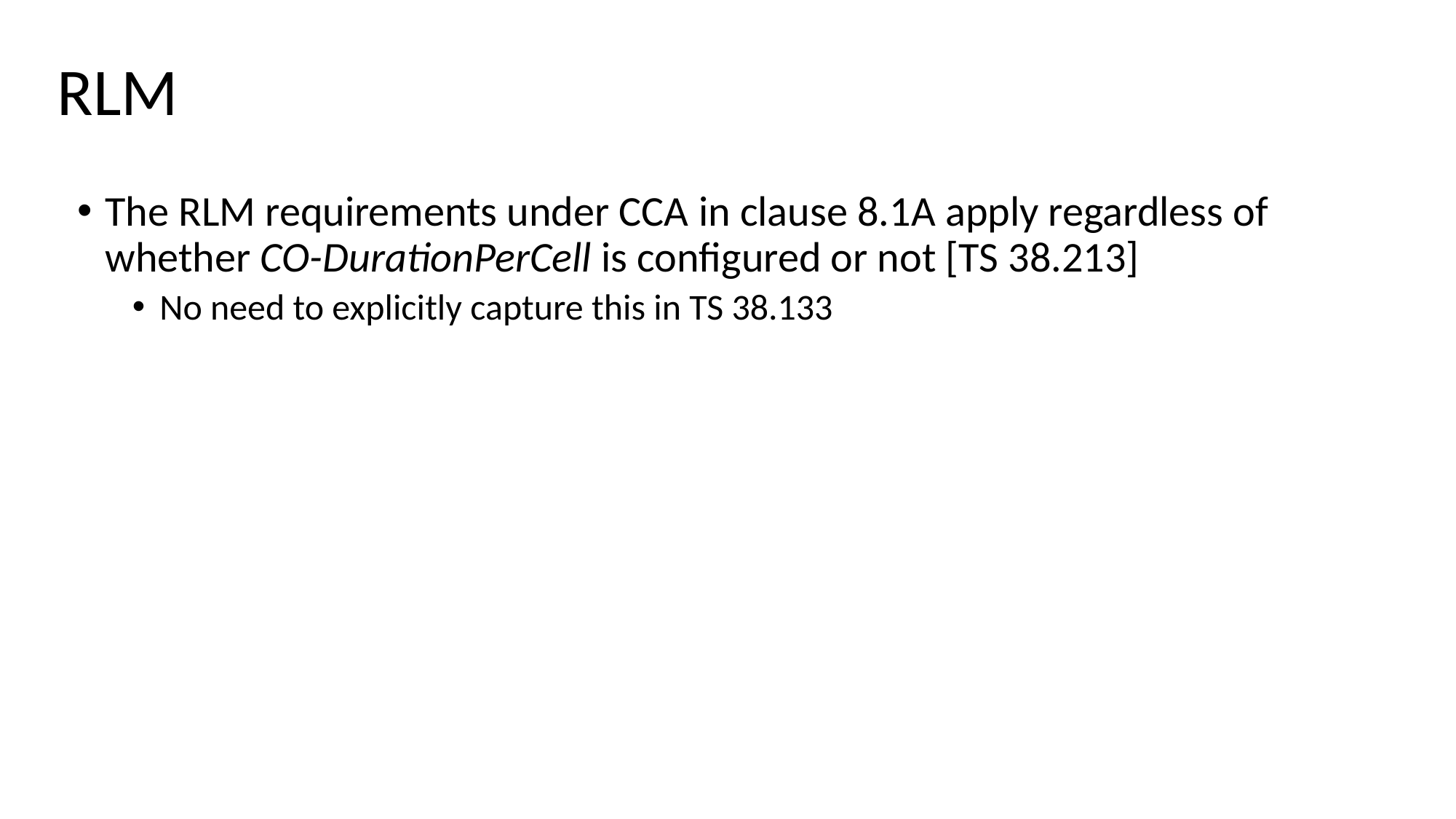

# RLM
The RLM requirements under CCA in clause 8.1A apply regardless of whether CO-DurationPerCell is configured or not [TS 38.213]
No need to explicitly capture this in TS 38.133